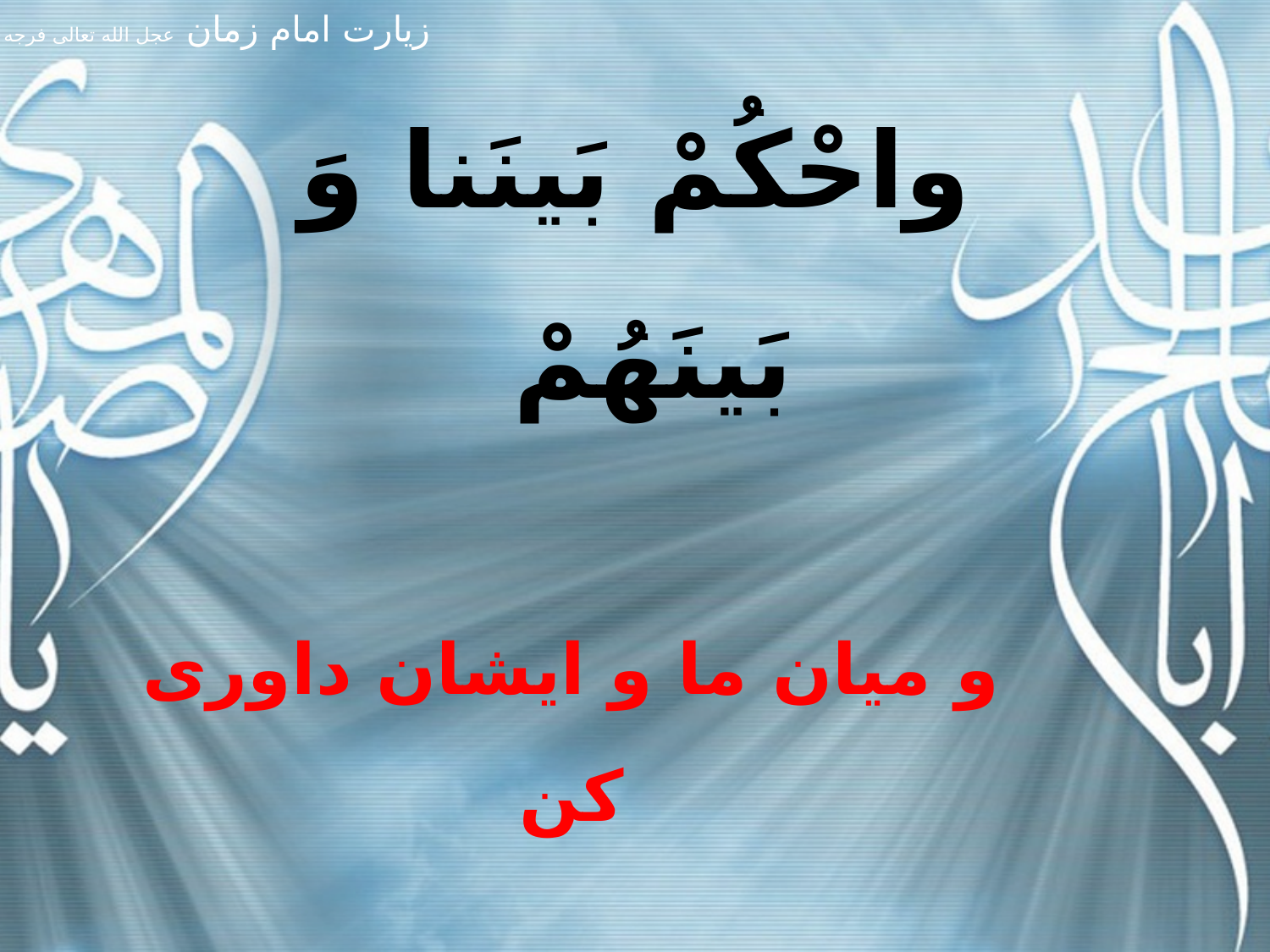

واحْکُمْ بَينَنا وَ بَينَهُمْ
و ميان ما و ايشان داورى کن